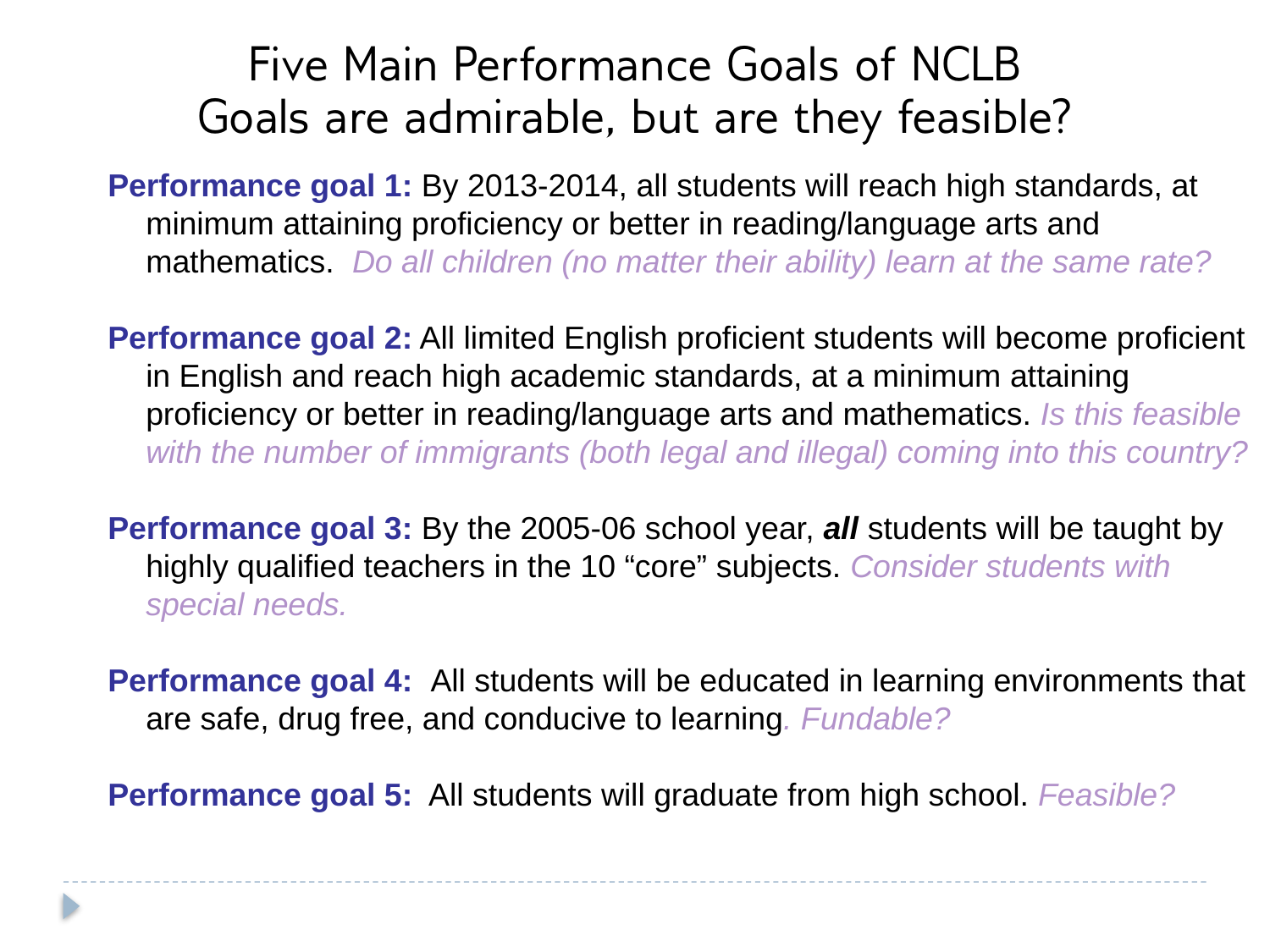

Five Main Performance Goals of NCLB
Goals are admirable, but are they feasible?
Performance goal 1: By 2013-2014, all students will reach high standards, at minimum attaining proficiency or better in reading/language arts and mathematics.  Do all children (no matter their ability) learn at the same rate?

Performance goal 2: All limited English proficient students will become proficient in English and reach high academic standards, at a minimum attaining proficiency or better in reading/language arts and mathematics. Is this feasible with the number of immigrants (both legal and illegal) coming into this country?

Performance goal 3: By the 2005-06 school year, all students will be taught by highly qualified teachers in the 10 “core” subjects. Consider students with special needs.

Performance goal 4:  All students will be educated in learning environments that are safe, drug free, and conducive to learning. Fundable?

Performance goal 5:  All students will graduate from high school. Feasible?